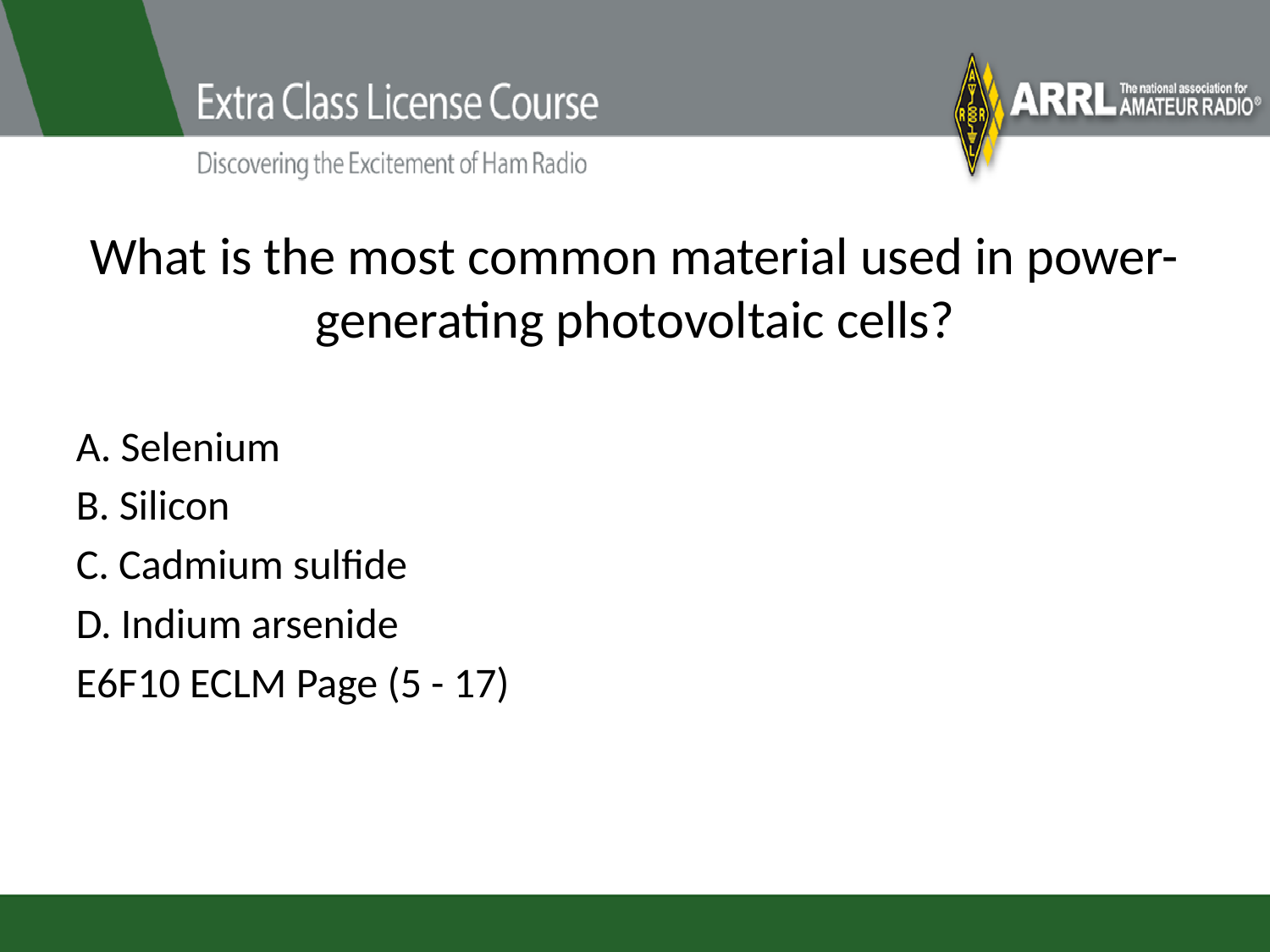

# What is the most common material used in power-generating photovoltaic cells?
A. Selenium
B. Silicon
C. Cadmium sulfide
D. Indium arsenide
E6F10 ECLM Page (5 - 17)